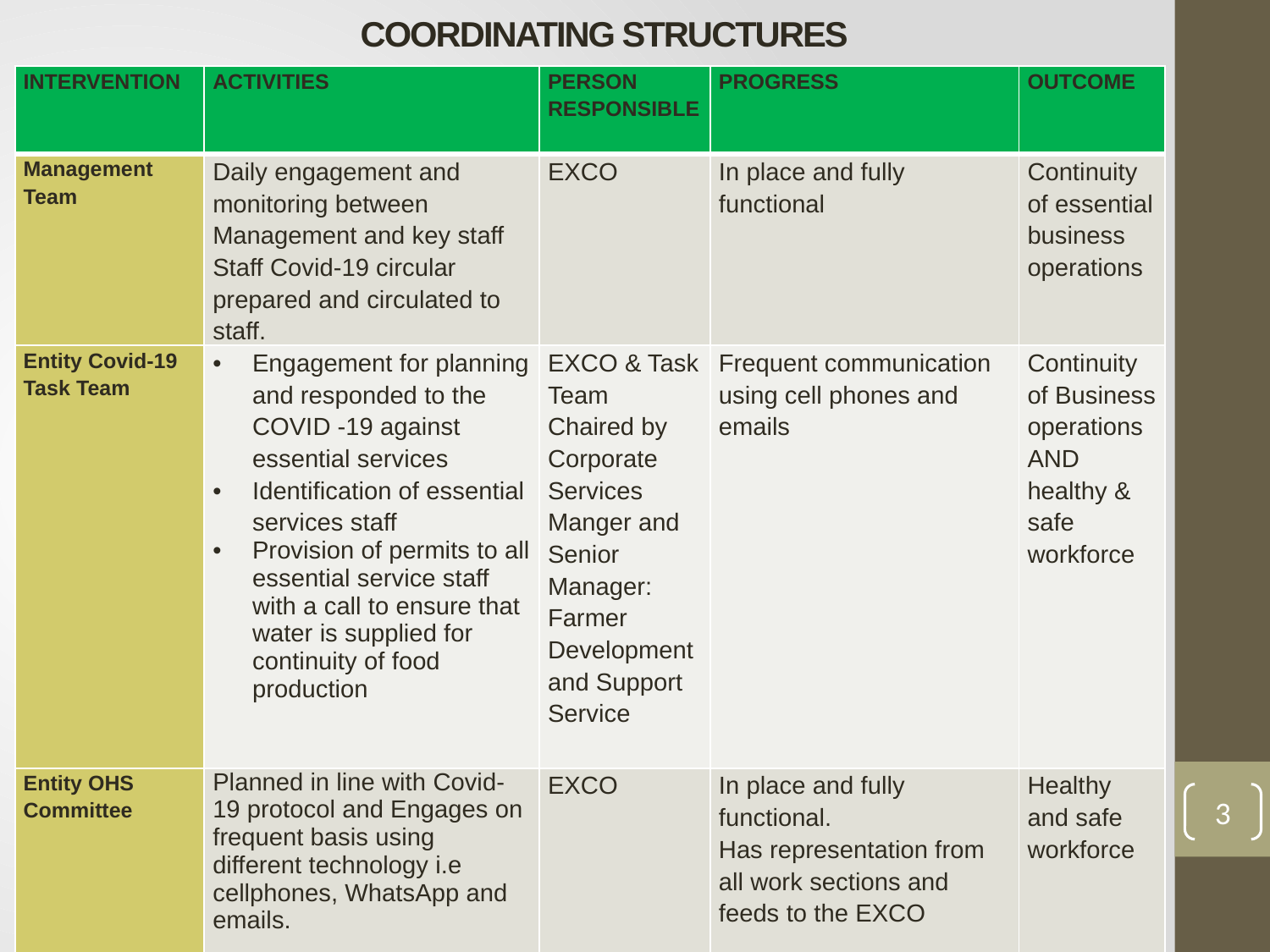

# COORDINATING STRUCTURES
| INTERVENTION | ACTIVITIES | PERSON RESPONSIBLE | PROGRESS | OUTCOME |
| --- | --- | --- | --- | --- |
| Management Team | Daily engagement and monitoring between Management and key staff Staff Covid-19 circular prepared and circulated to staff. | EXCO | In place and fully functional | Continuity of essential business operations |
| Entity Covid-19 Task Team | Engagement for planning and responded to the COVID -19 against essential services Identification of essential services staff Provision of permits to all essential service staff with a call to ensure that water is supplied for continuity of food production | EXCO & Task Team Chaired by Corporate Services Manger and Senior Manager: Farmer Development and Support Service | Frequent communication using cell phones and emails | Continuity of Business operations AND healthy & safe workforce |
| Entity OHS Committee | Planned in line with Covid-19 protocol and Engages on frequent basis using different technology i.e cellphones, WhatsApp and emails. | EXCO | In place and fully functional. Has representation from all work sections and feeds to the EXCO | Healthy and safe workforce |
3